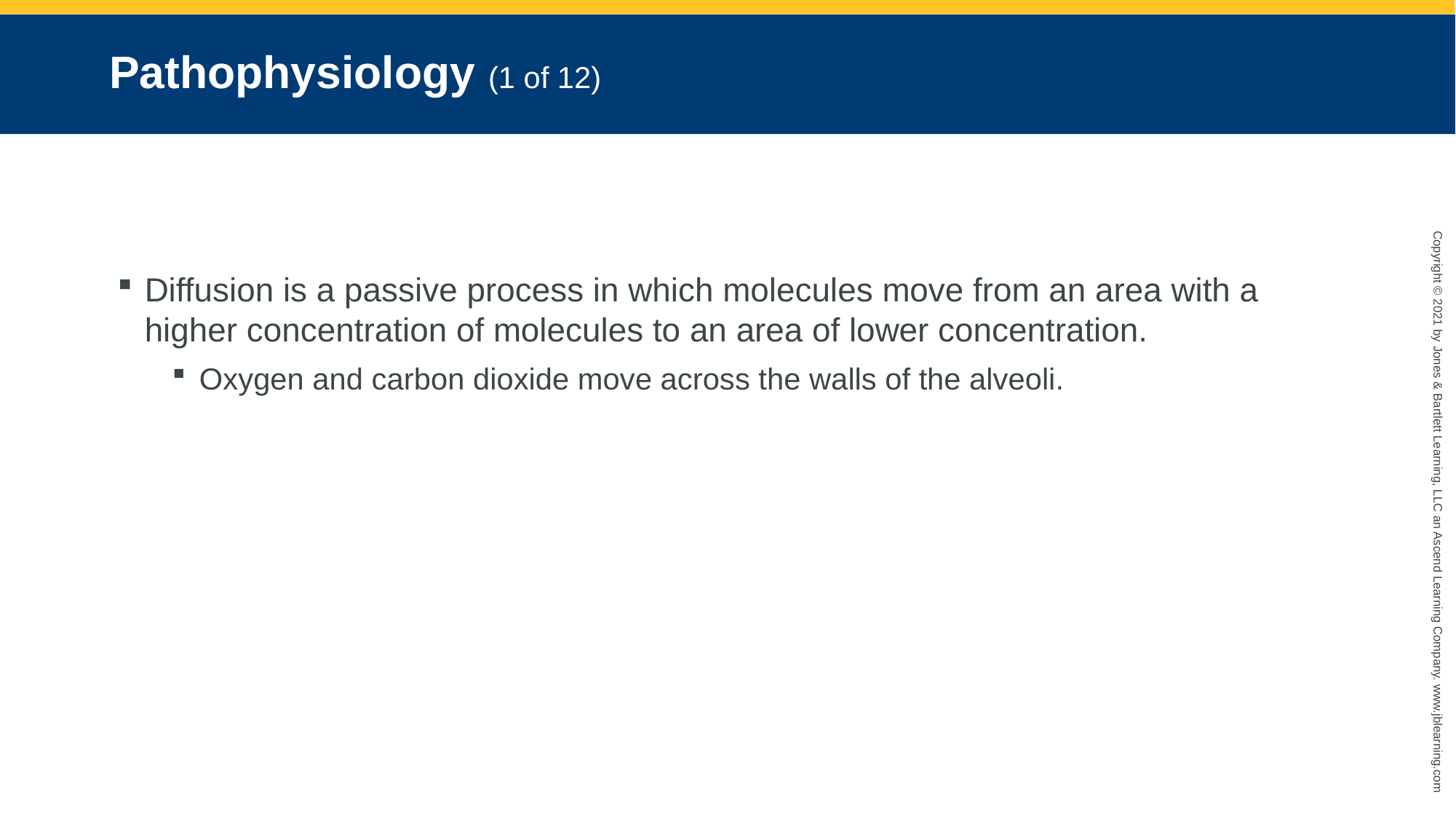

# Pathophysiology (1 of 12)
Diffusion is a passive process in which molecules move from an area with a higher concentration of molecules to an area of lower concentration.
Oxygen and carbon dioxide move across the walls of the alveoli.